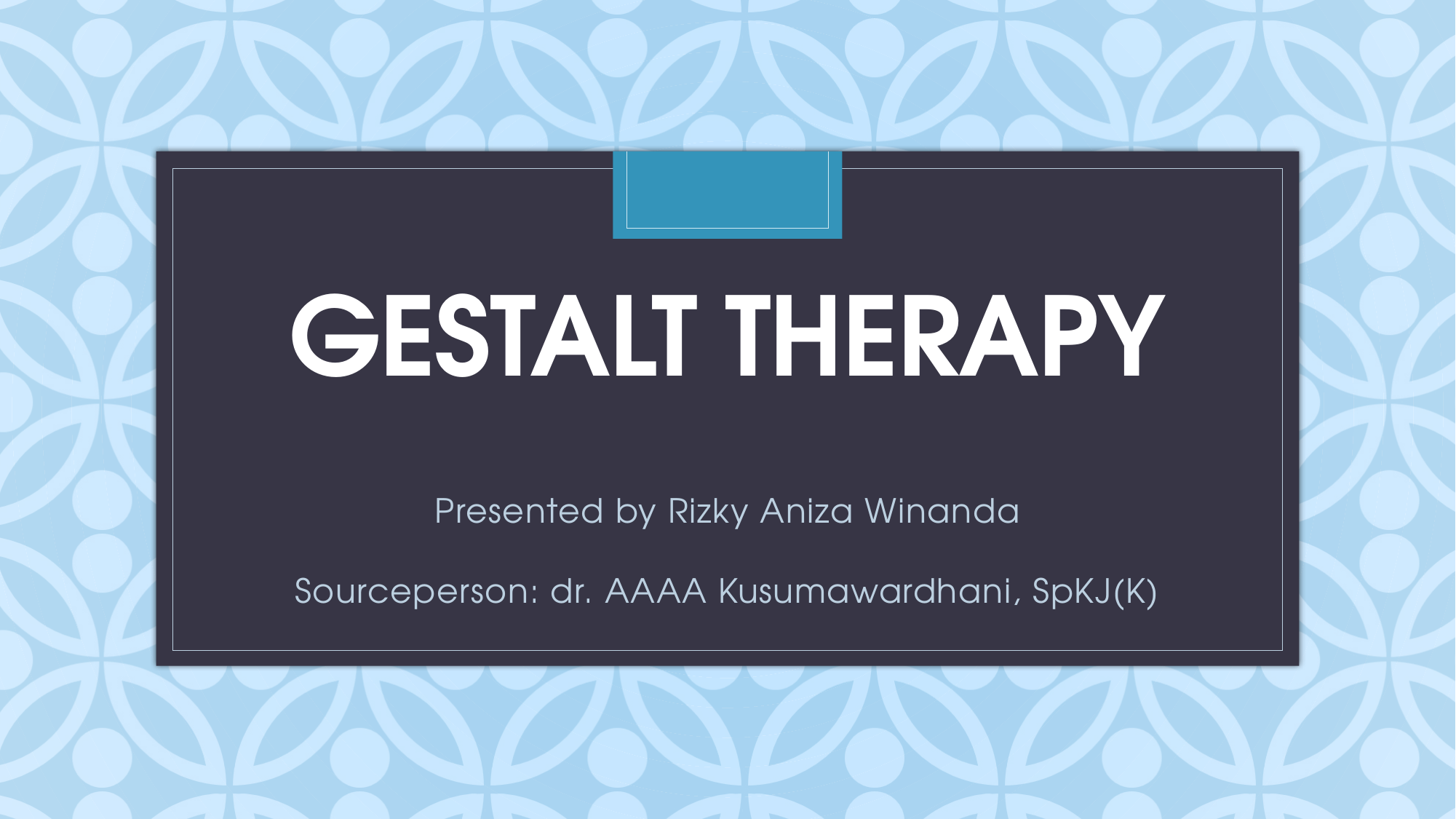

# Gestalt therapy
Presented by Rizky Aniza Winanda

Sourceperson: dr. AAAA Kusumawardhani, SpKJ(K)